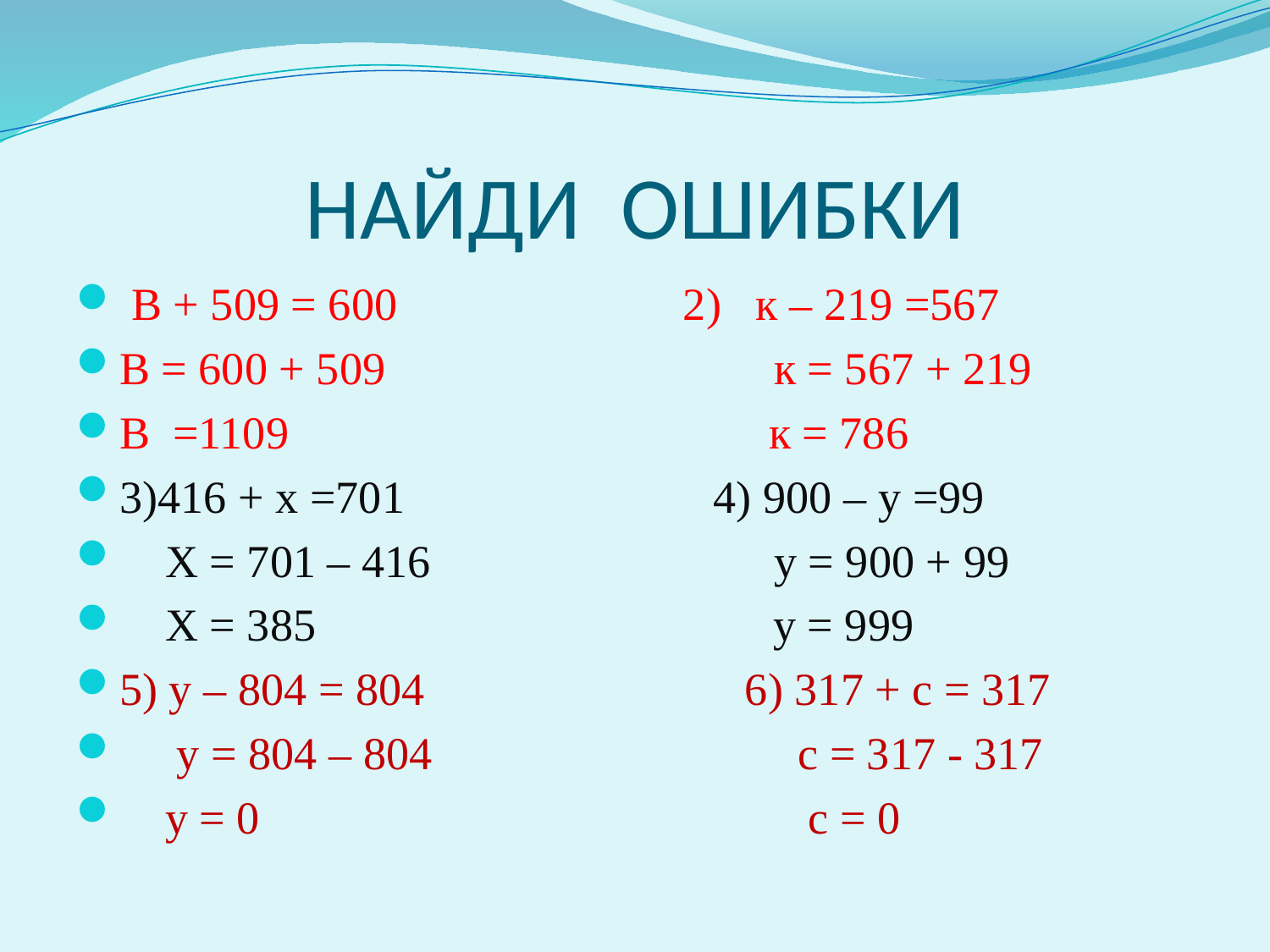

# НАЙДИ  ОШИБКИ
 В + 509 = 600                         2)   к – 219 =567
В = 600 + 509                                  к = 567 + 219
В  =1109                                          к = 786
3)416 + х =701                           4) 900 – у =99
    Х = 701 – 416                              у = 900 + 99
    Х = 385                                        у = 999
5) у – 804 = 804                            6) 317 + с = 317
     у = 804 – 804                                с = 317 - 317
    у = 0                                                с = 0